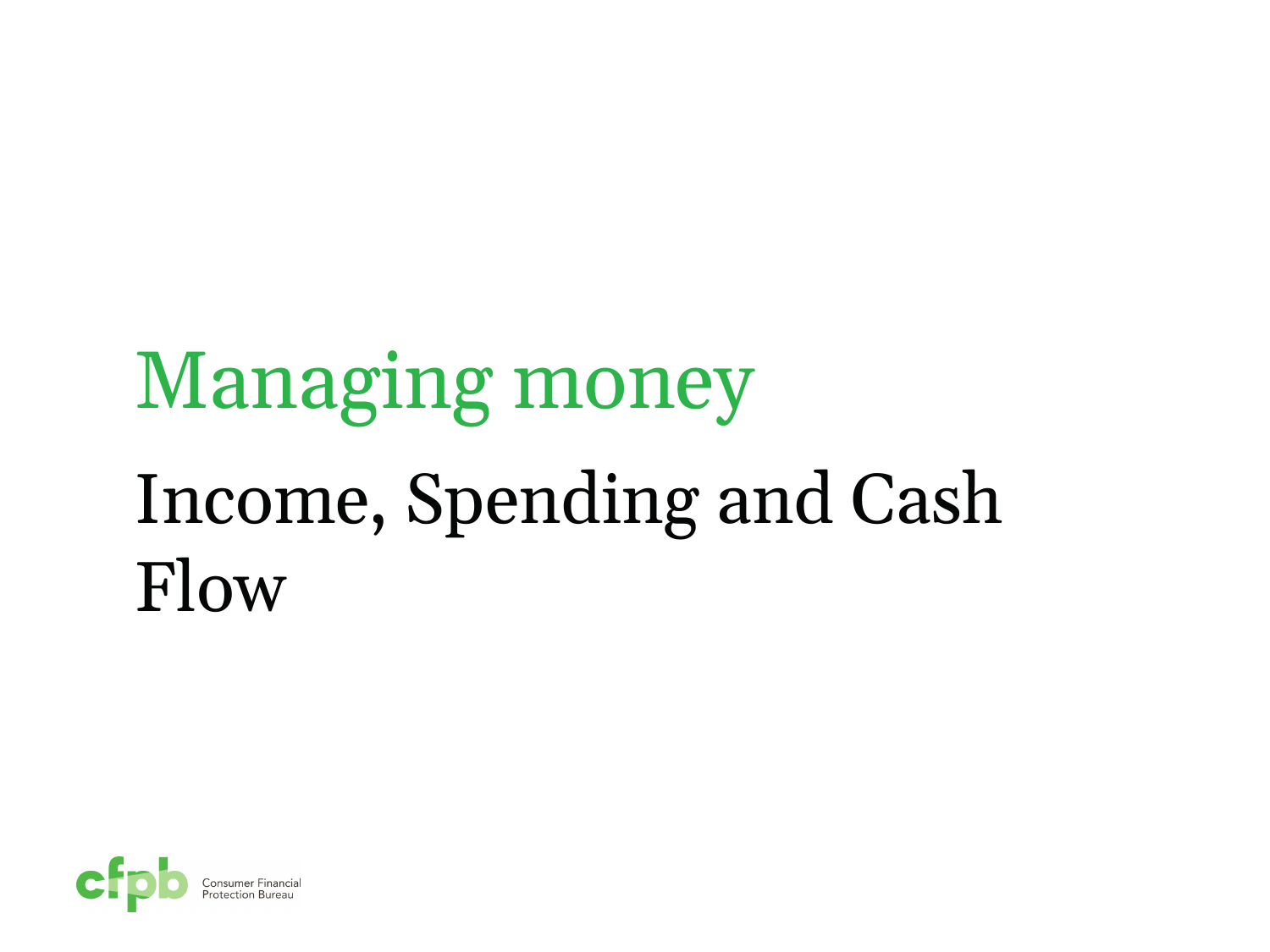

# Managing money
Income, Spending and Cash Flow